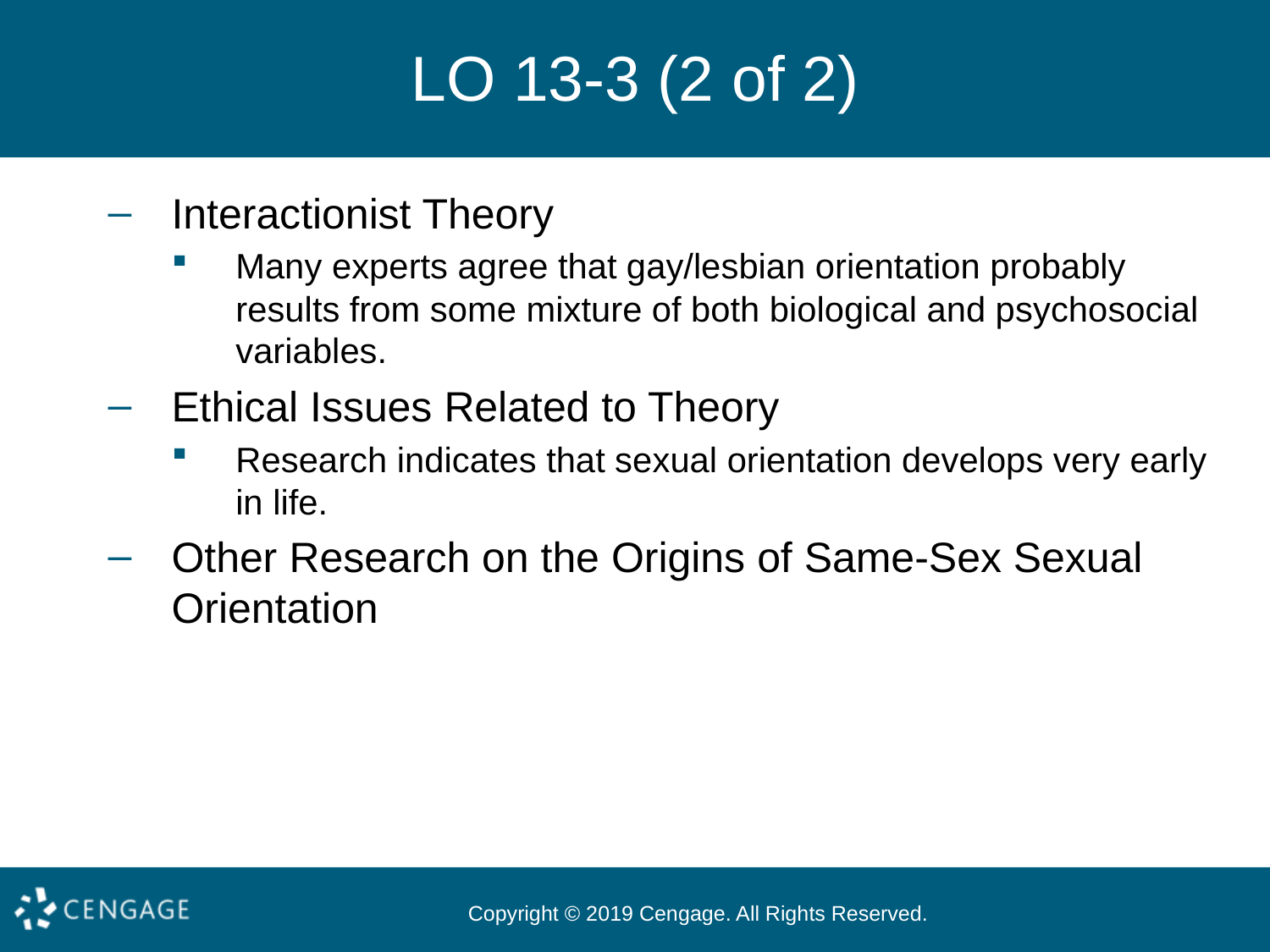

# LO 13-3 (2 of 2)
Interactionist Theory
Many experts agree that gay/lesbian orientation probably results from some mixture of both biological and psychosocial variables.
Ethical Issues Related to Theory
Research indicates that sexual orientation develops very early in life.
Other Research on the Origins of Same-Sex Sexual Orientation